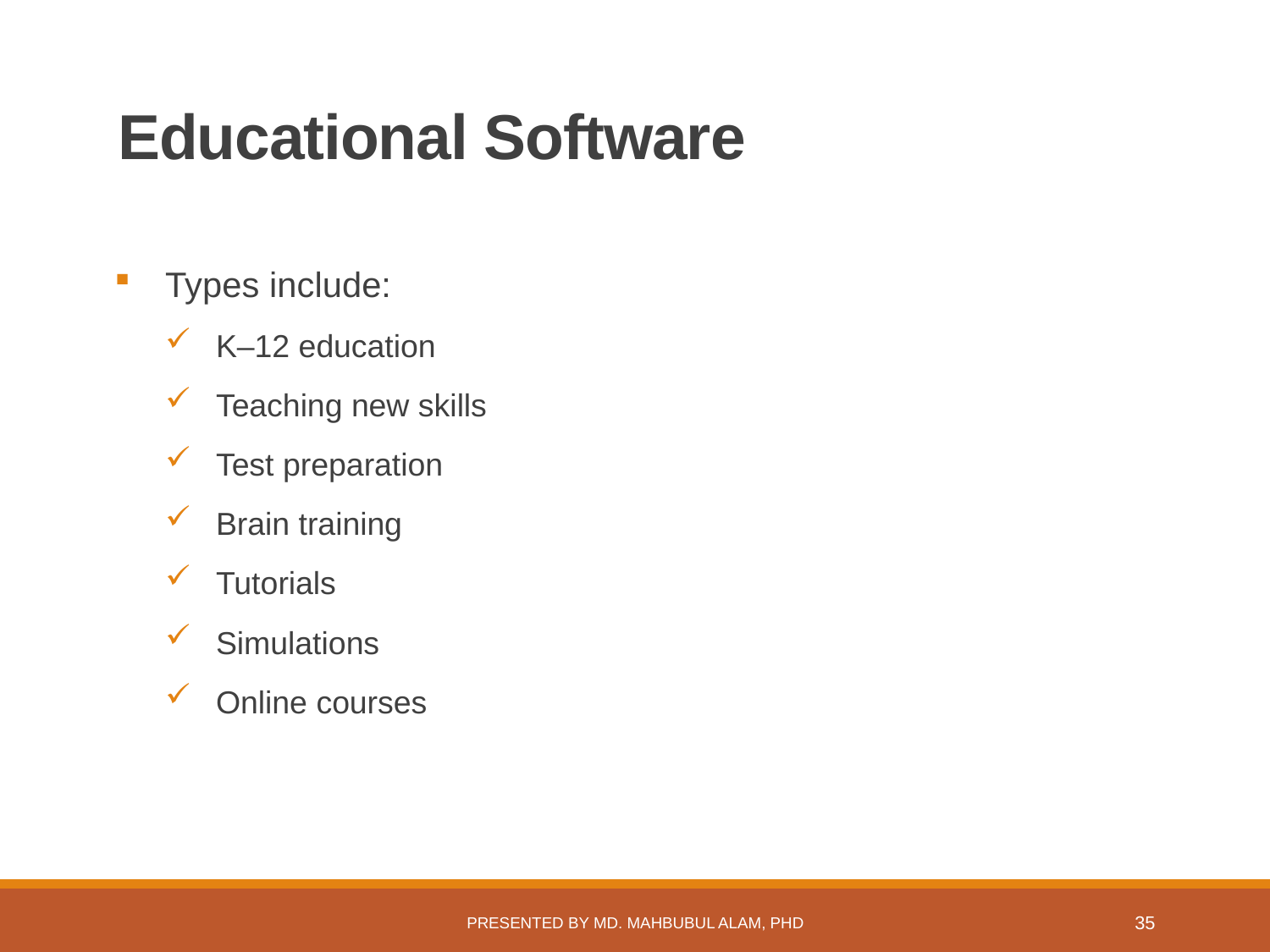

# Educational Software
Types include:
K–12 education
Teaching new skills
Test preparation
Brain training
Tutorials
Simulations
Online courses

Presented by Md. Mahbubul Alam, PhD
35